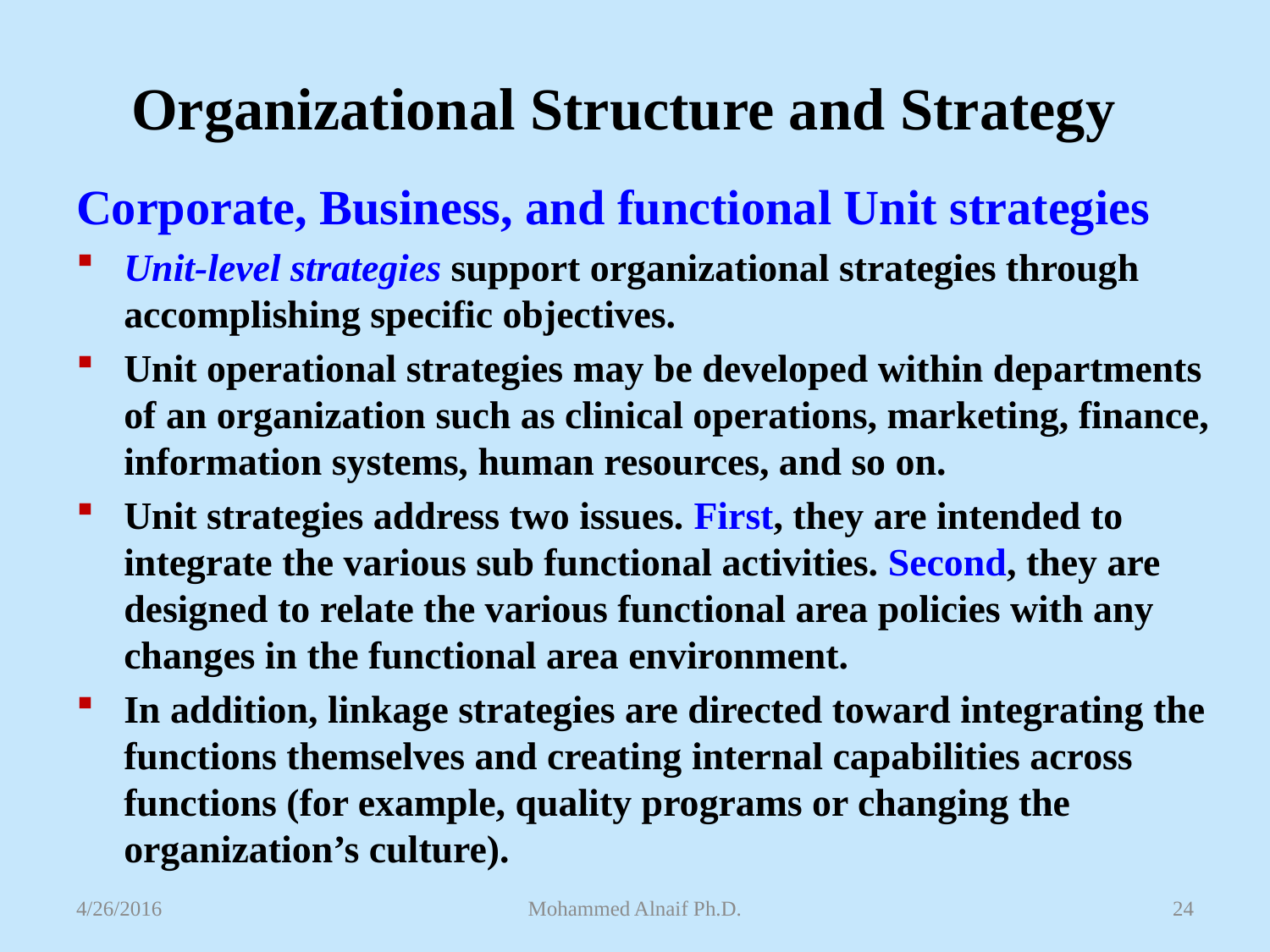

# Organizational Structure and Strategy
Corporate, Business, and functional Unit strategies
Unit-level strategies support organizational strategies through accomplishing specific objectives.
Unit operational strategies may be developed within departments of an organization such as clinical operations, marketing, finance, information systems, human resources, and so on.
Unit strategies address two issues. First, they are intended to integrate the various sub functional activities. Second, they are designed to relate the various functional area policies with any changes in the functional area environment.
In addition, linkage strategies are directed toward integrating the functions themselves and creating internal capabilities across functions (for example, quality programs or changing the organization’s culture).
4/26/2016
Mohammed Alnaif Ph.D.
24